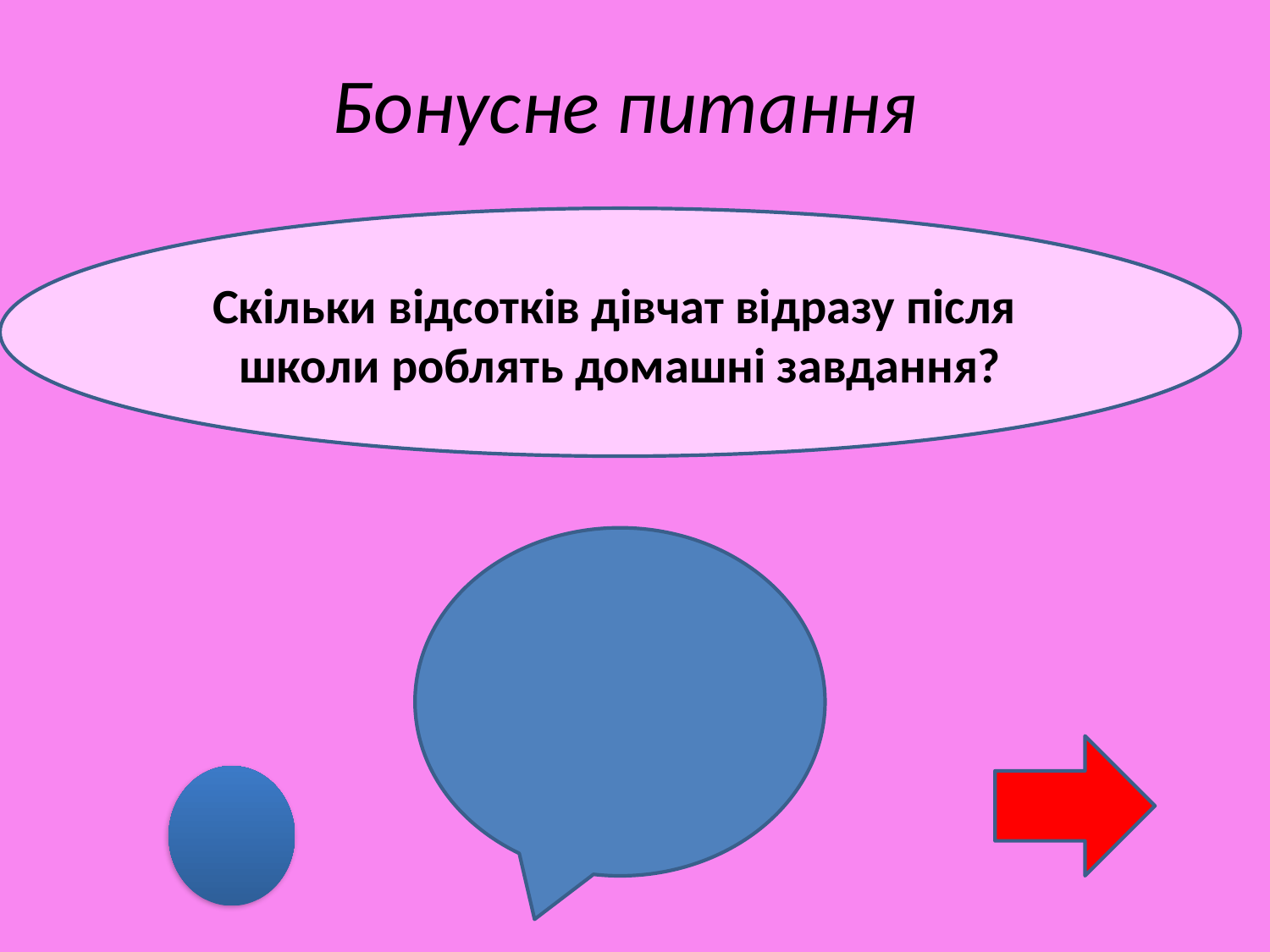

Бонусне питання

Скільки відсотків дівчат відразу після
школи роблять домашні завдання?
# 88